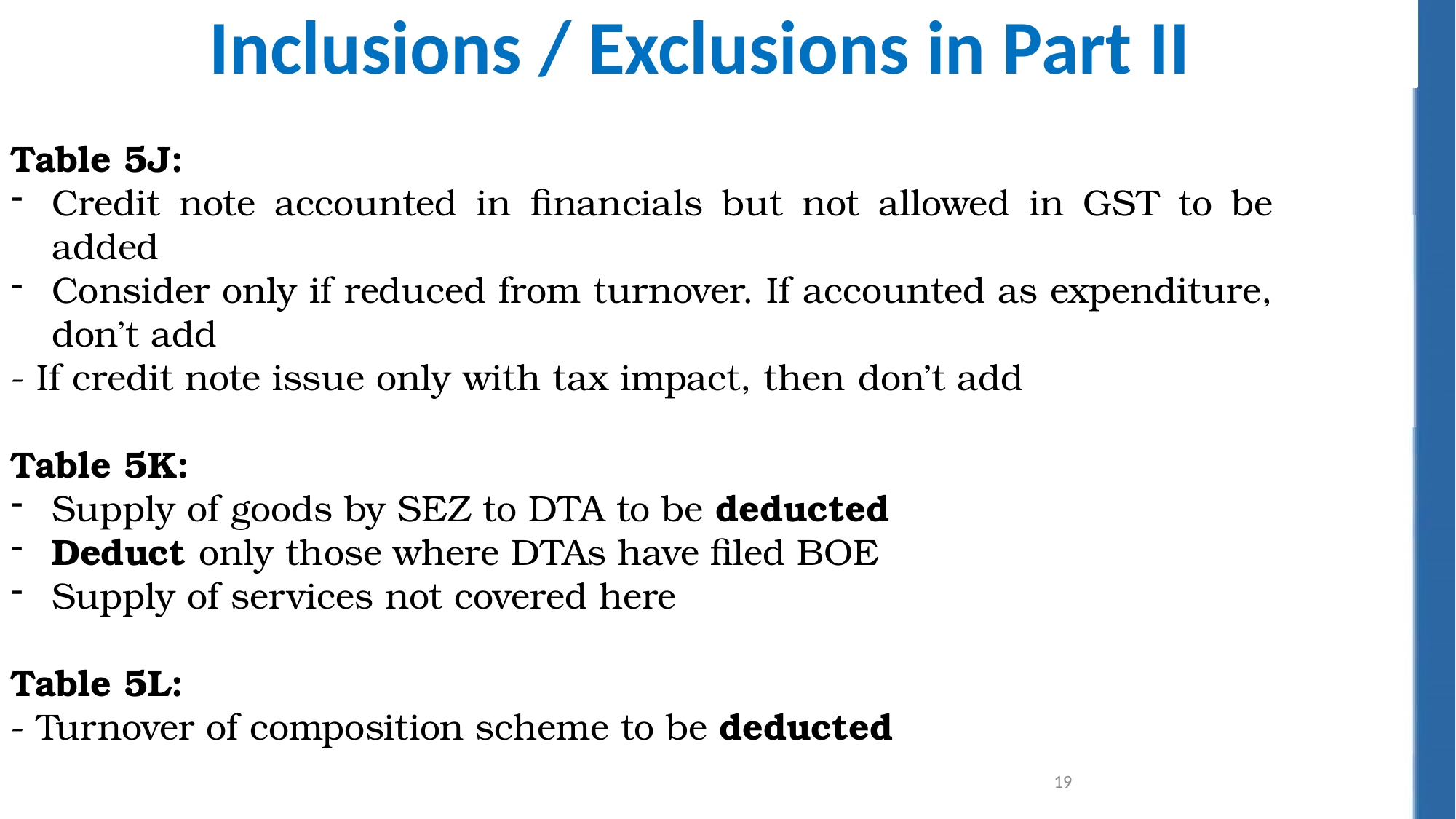

Inclusions / Exclusions in Part II
Table 5J:
Credit note accounted in financials but not allowed in GST to be added
Consider only if reduced from turnover. If accounted as expenditure, don’t add
- If credit note issue only with tax impact, then don’t add

Table 5K:
Supply of goods by SEZ to DTA to be deducted
Deduct only those where DTAs have filed BOE
Supply of services not covered here

Table 5L:
- Turnover of composition scheme to be deducted
19